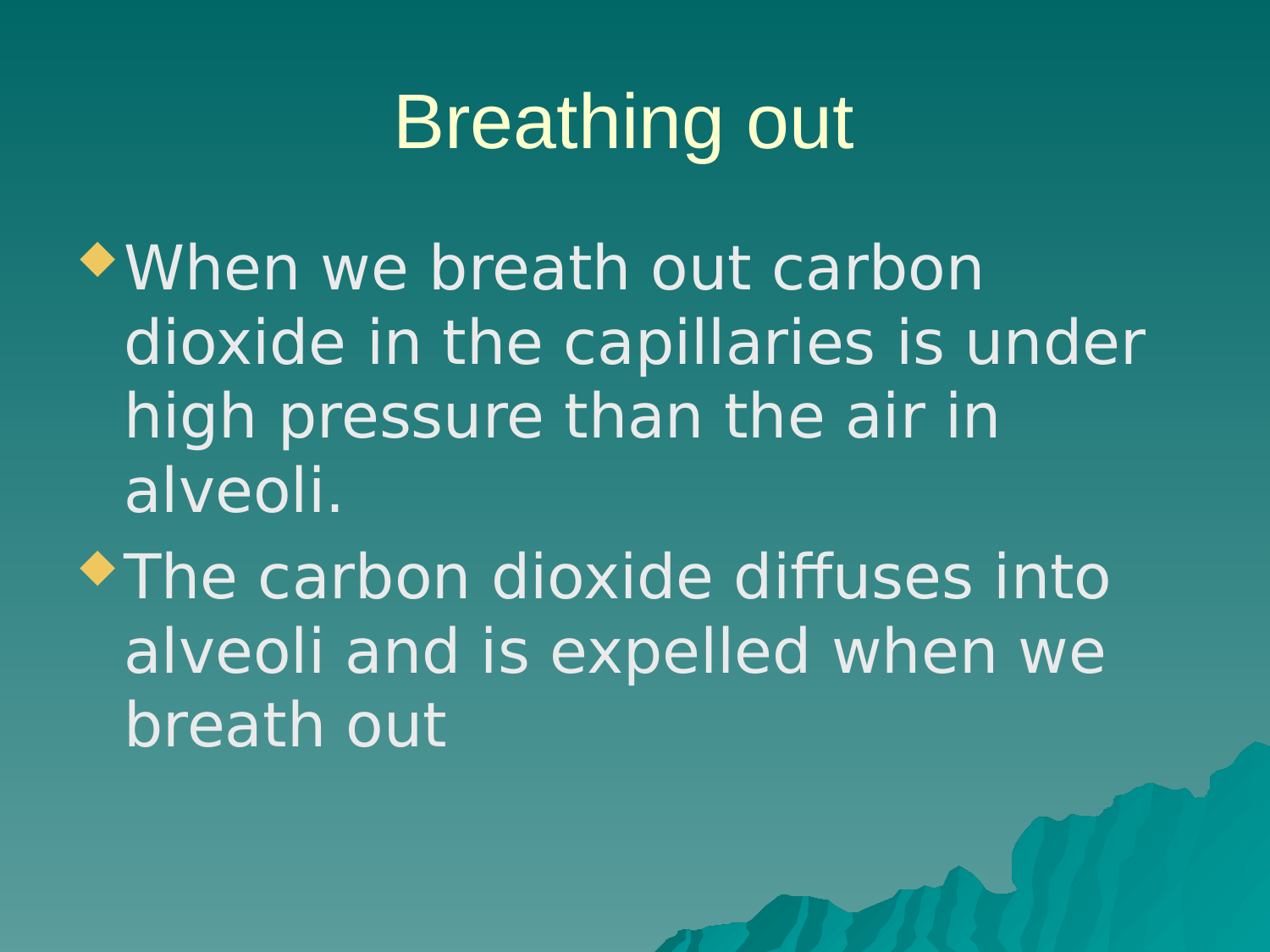

# Breathing out
When we breath out carbon dioxide in the capillaries is under high pressure than the air in alveoli.
The carbon dioxide diffuses into alveoli and is expelled when we breath out